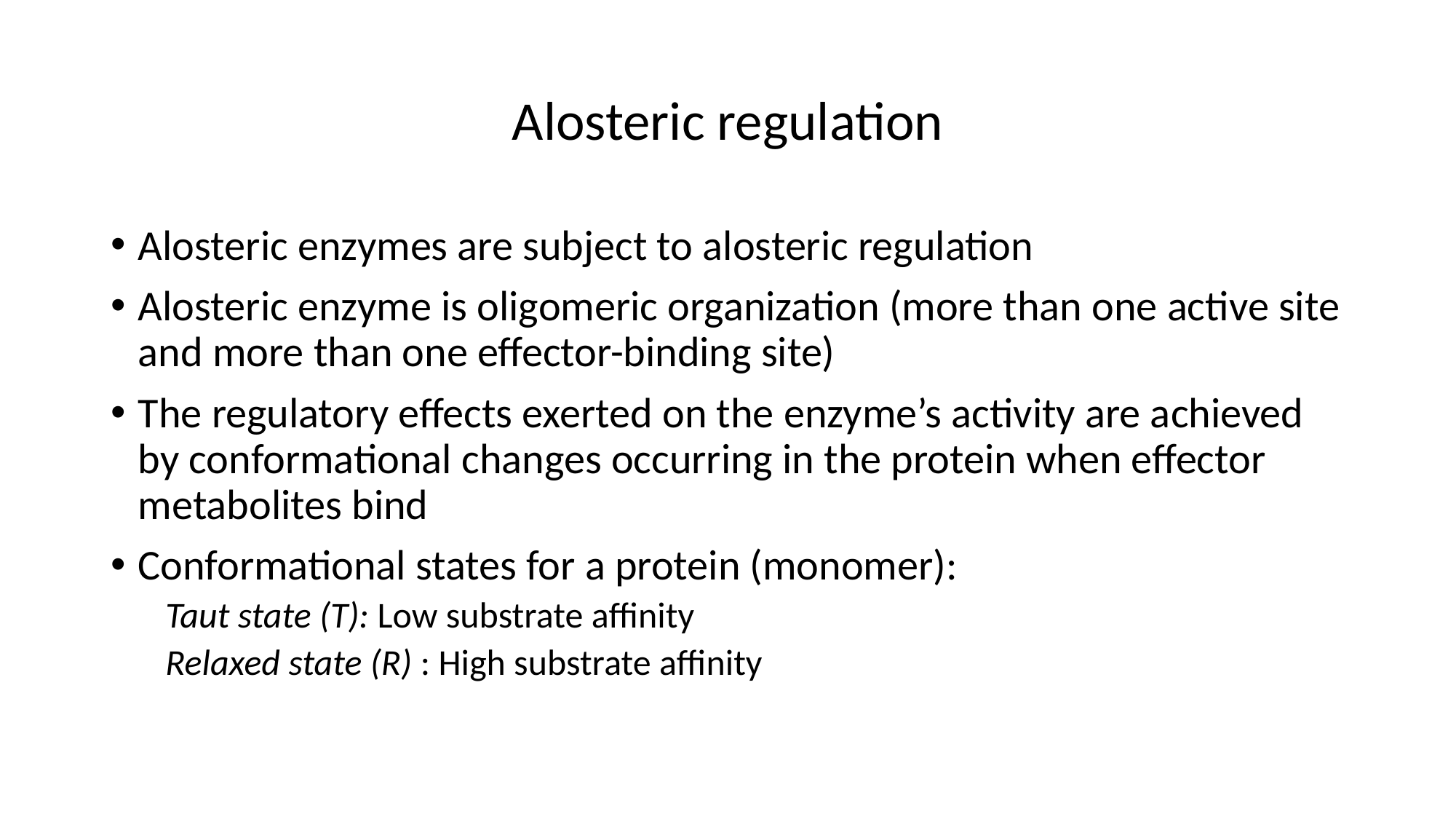

# Alosteric regulation
Alosteric enzymes are subject to alosteric regulation
Alosteric enzyme is oligomeric organization (more than one active site and more than one effector-binding site)
The regulatory effects exerted on the enzyme’s activity are achieved by conformational changes occurring in the protein when effector metabolites bind
Conformational states for a protein (monomer):
Taut state (T): Low substrate affinity
Relaxed state (R) : High substrate affinity